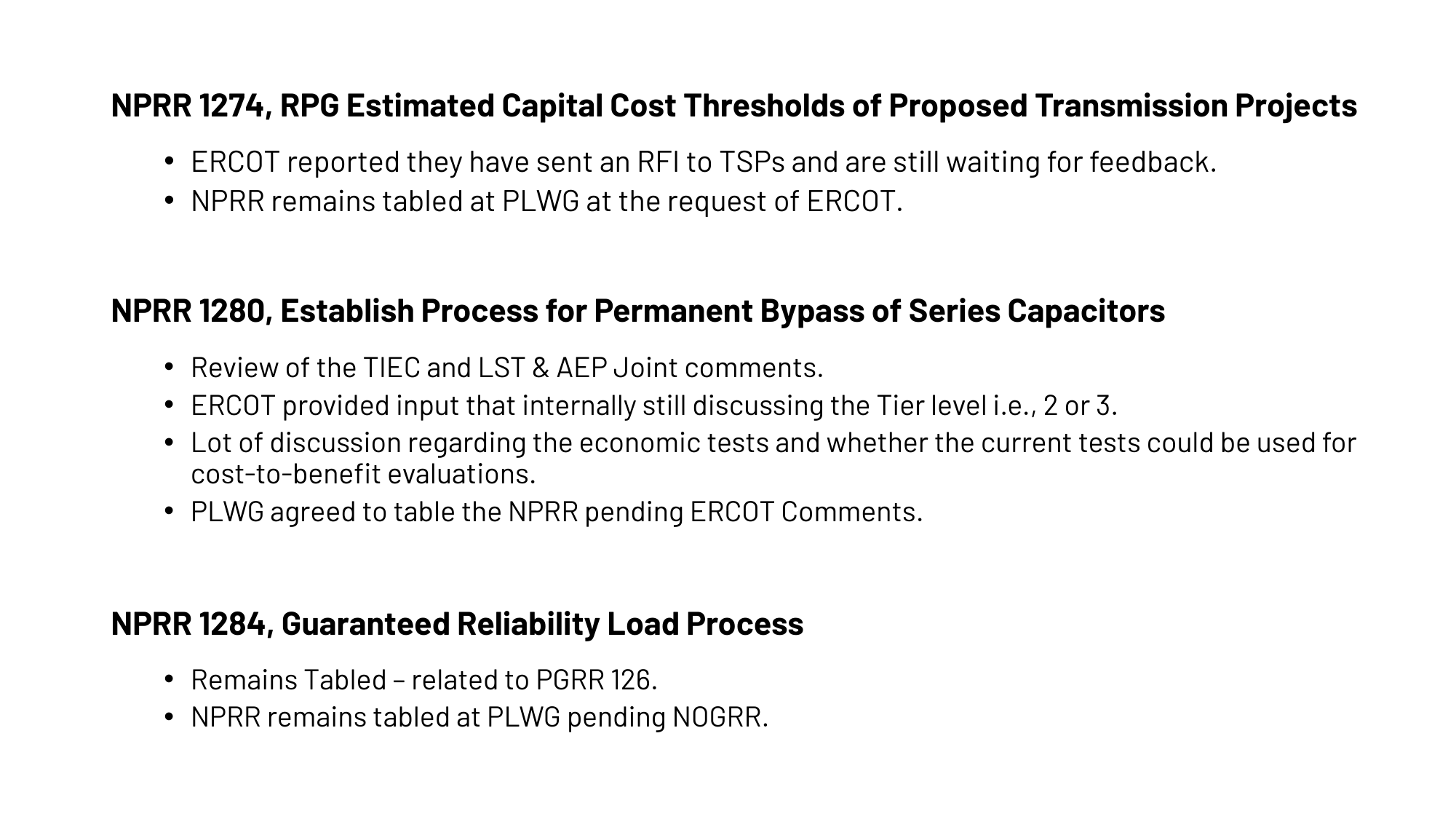

NPRR 1274, RPG Estimated Capital Cost Thresholds of Proposed Transmission Projects
ERCOT reported they have sent an RFI to TSPs and are still waiting for feedback.
NPRR remains tabled at PLWG at the request of ERCOT.

NPRR 1280, Establish Process for Permanent Bypass of Series Capacitors
Review of the TIEC and LST & AEP Joint comments.
ERCOT provided input that internally still discussing the Tier level i.e., 2 or 3.
Lot of discussion regarding the economic tests and whether the current tests could be used for cost-to-benefit evaluations.
PLWG agreed to table the NPRR pending ERCOT Comments.

NPRR 1284, Guaranteed Reliability Load Process
Remains Tabled – related to PGRR 126.
NPRR remains tabled at PLWG pending NOGRR.